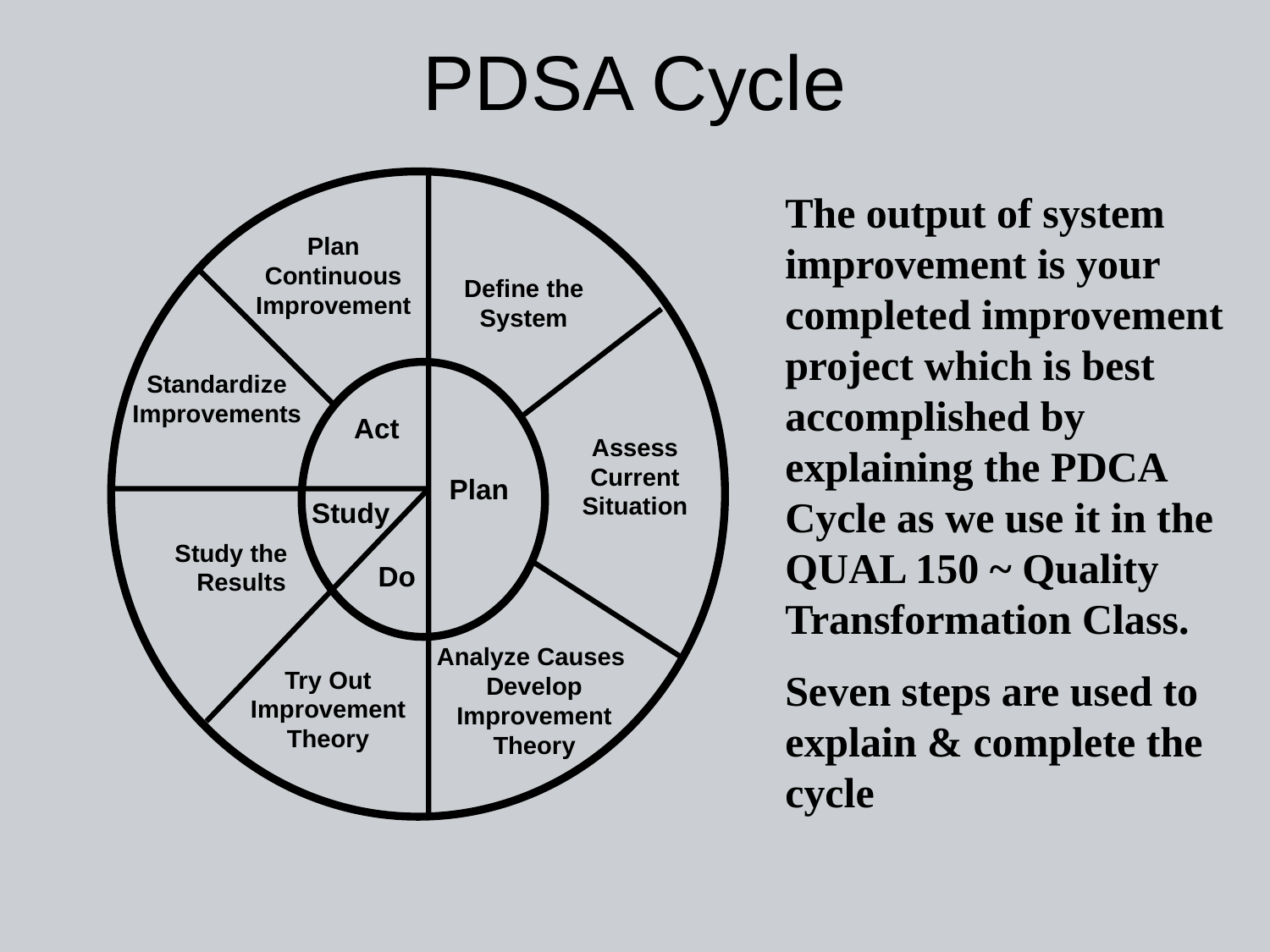

# PDSA Cycle

The output of system improvement is your completed improvement project which is best accomplished by explaining the PDCA Cycle as we use it in the QUAL 150 ~ Quality Transformation Class.
Seven steps are used to explain & complete the cycle
Plan Continuous Improvement

Define the System

Standardize Improvements

 Act
Assess Current Situation
 Plan

 Study
 Study the     Results
 Do

Analyze Causes  Develop Improvement Theory
Try Out Improvement Theory